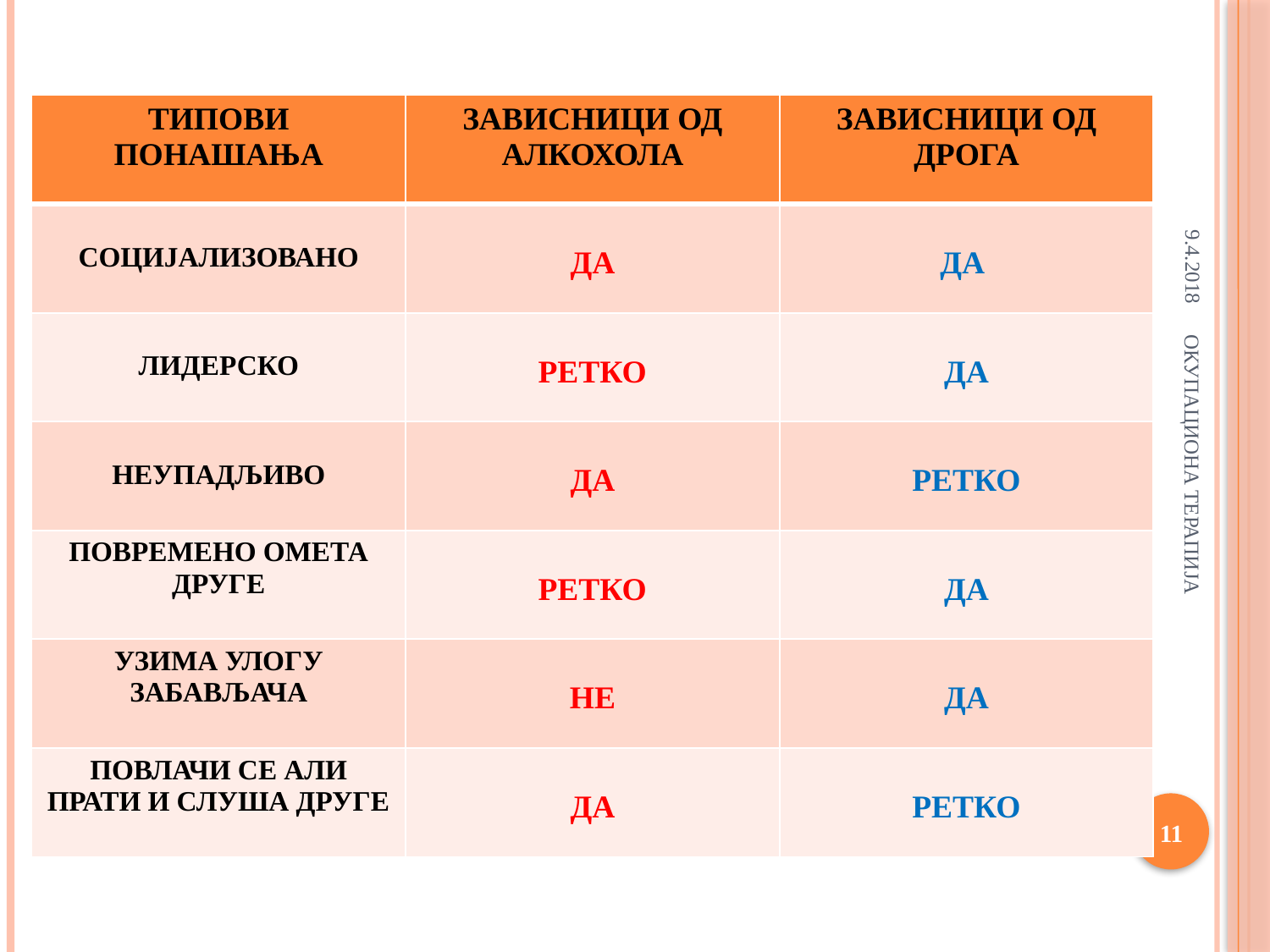

#
| ТИПОВИ ПОНАШАЊА | ЗАВИСНИЦИ ОД АЛКОХОЛА | ЗАВИСНИЦИ ОД ДРОГА |
| --- | --- | --- |
| СОЦИЈАЛИЗОВАНО | ДА | ДА |
| ЛИДЕРСКО | РЕТКО | ДА |
| НЕУПАДЉИВО | ДА | РЕТКО |
| ПОВРЕМЕНО ОМЕТА ДРУГЕ | РЕТКО | ДА |
| УЗИМА УЛОГУ ЗАБАВЉАЧА | НЕ | ДА |
| ПОВЛАЧИ СЕ АЛИ ПРАТИ И СЛУША ДРУГЕ | ДА | РЕТКО |
9.4.2018
ОКУПАЦИОНА ТЕРАПИЈА
11